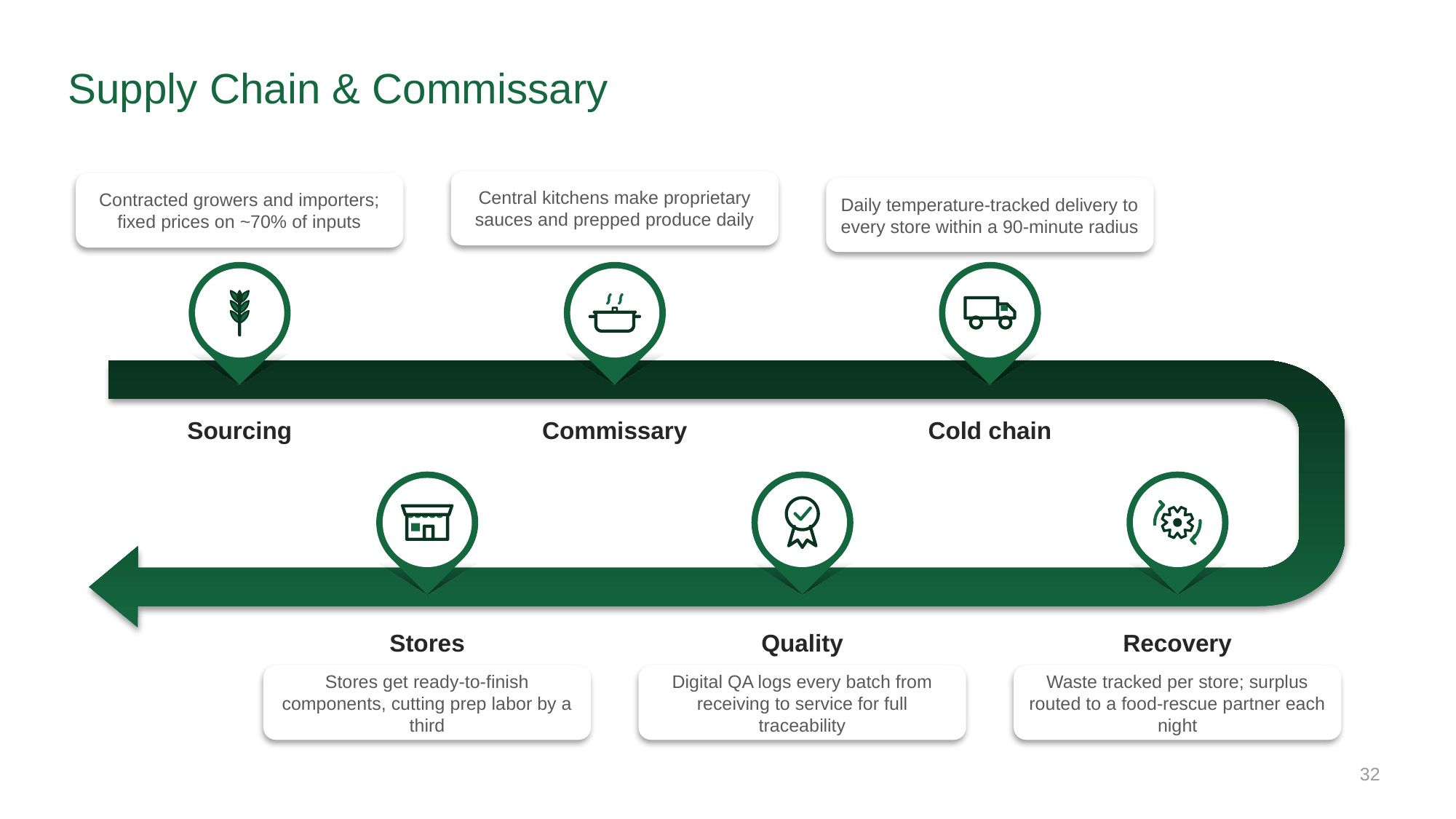

# Supply Chain & Commissary
Central kitchens make proprietary sauces and prepped produce daily
Contracted growers and importers; fixed prices on ~70% of inputs
Daily temperature-tracked delivery to every store within a 90-minute radius

Sourcing
Commissary
Cold chain

Stores
Quality
Recovery
Stores get ready-to-finish components, cutting prep labor by a third
Digital QA logs every batch from receiving to service for full traceability
Waste tracked per store; surplus routed to a food-rescue partner each night
32